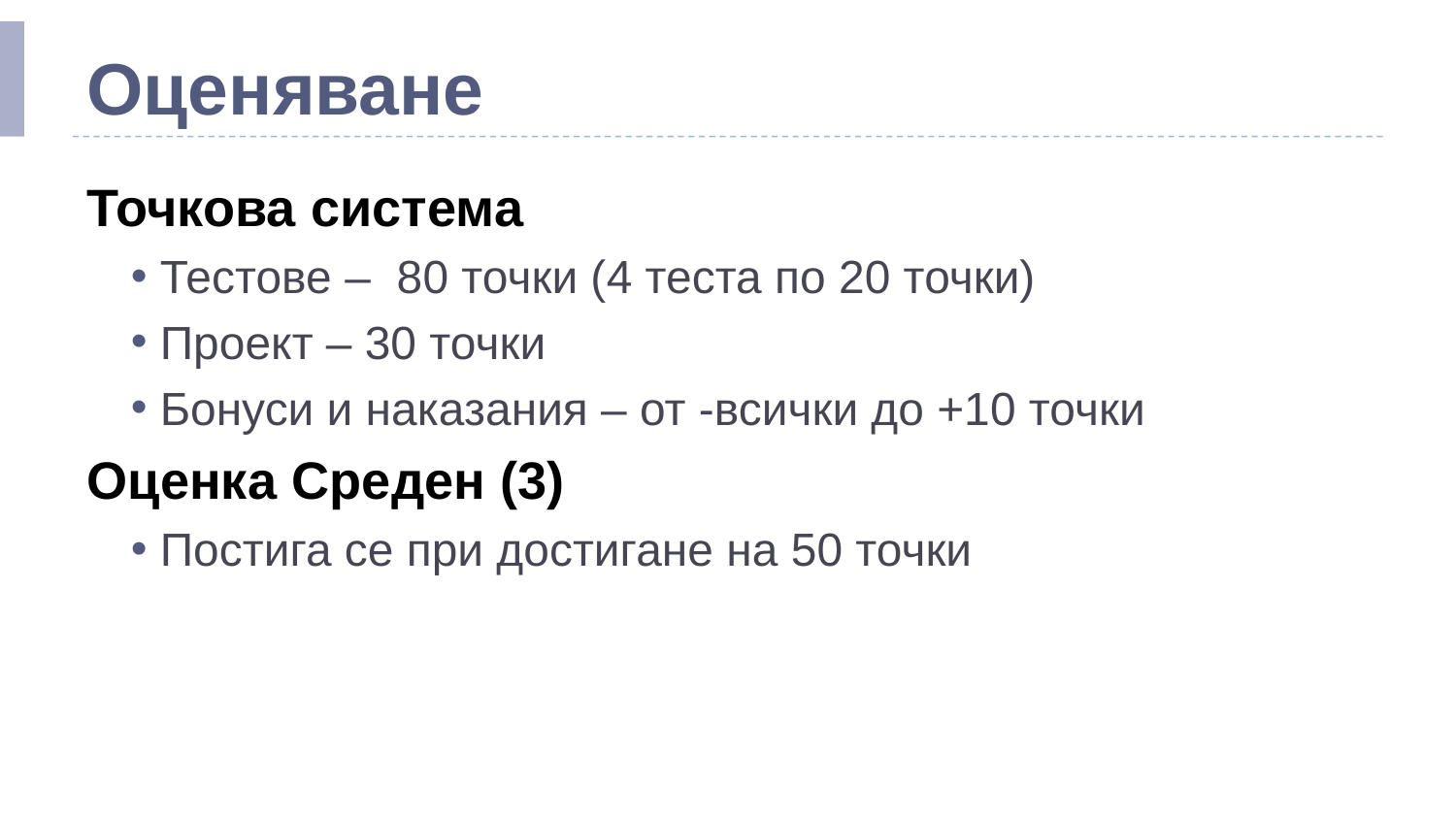

# Оценяване
Точкова система
Тестове –  80 точки (4 теста по 20 точки)
Проект – 30 точки
Бонуси и наказания – от -всички до +10 точки
Оценка Среден (3)
Постига се при достигане на 50 точки